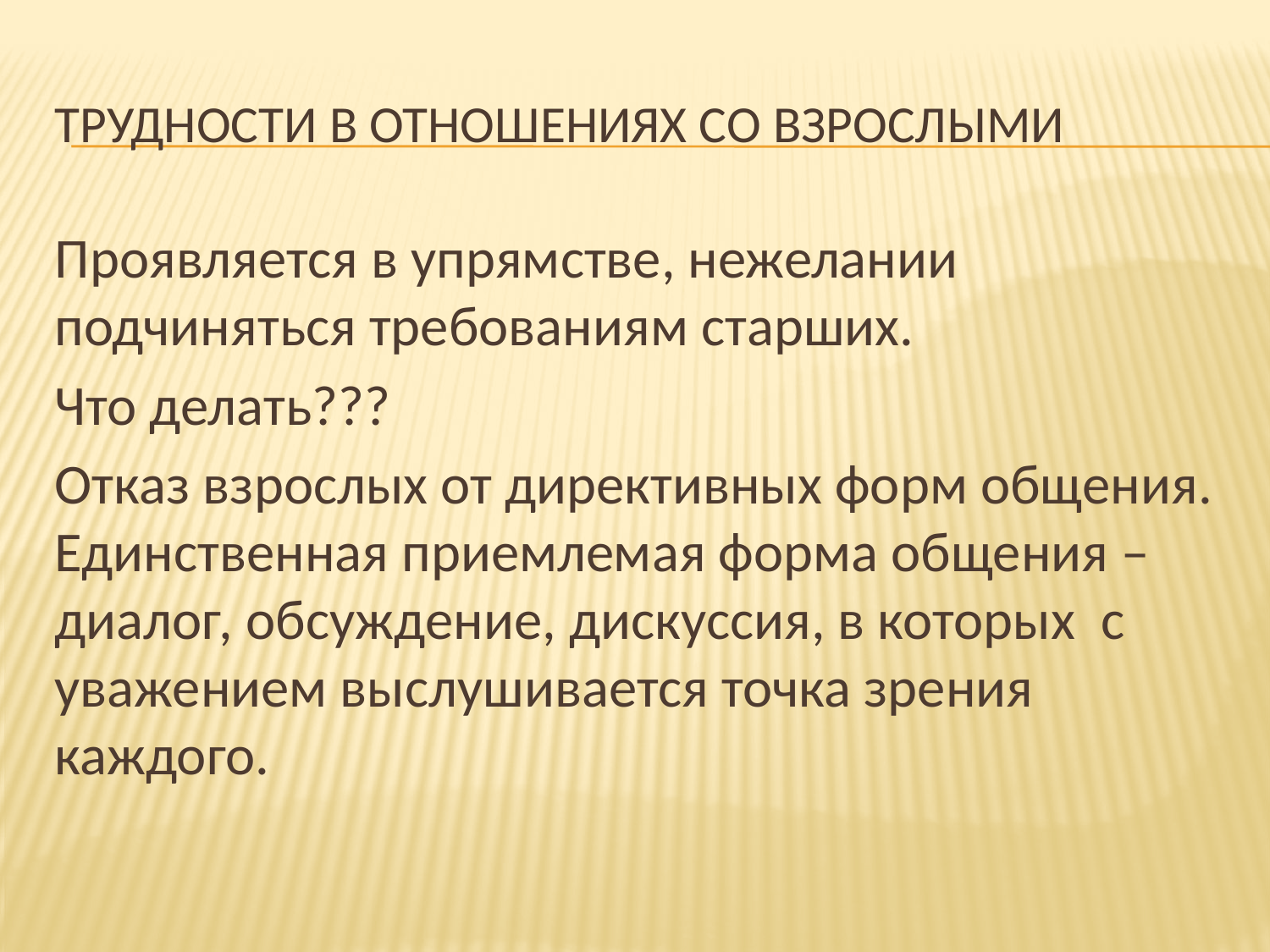

# Трудности в отношениях со взрослыми
Проявляется в упрямстве, нежелании подчиняться требованиям старших.
Что делать???
Отказ взрослых от директивных форм общения. Единственная приемлемая форма общения – диалог, обсуждение, дискуссия, в которых  с уважением выслушивается точка зрения каждого.